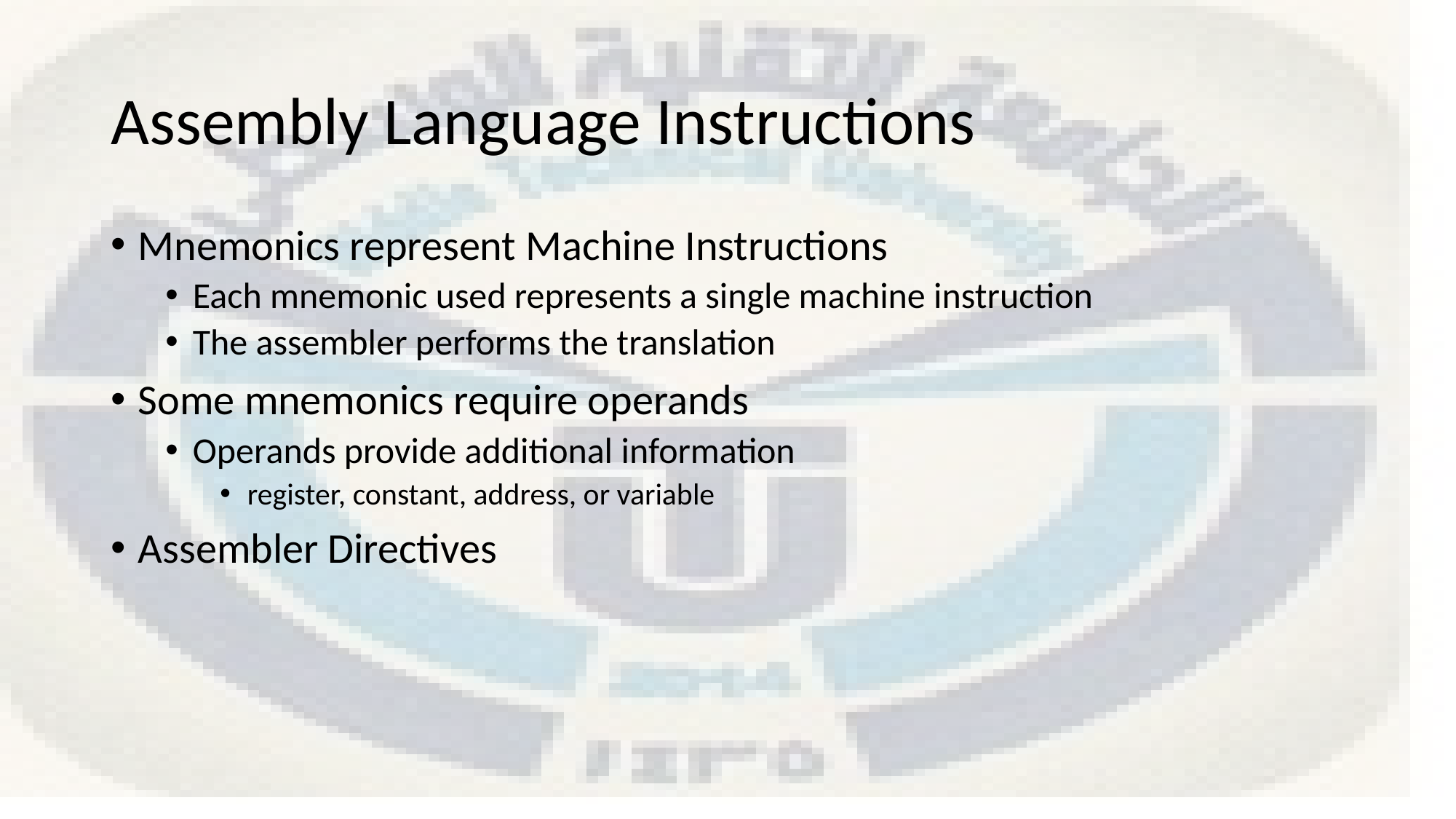

# Assembly Language Instructions
Mnemonics represent Machine Instructions
Each mnemonic used represents a single machine instruction
The assembler performs the translation
Some mnemonics require operands
Operands provide additional information
register, constant, address, or variable
Assembler Directives